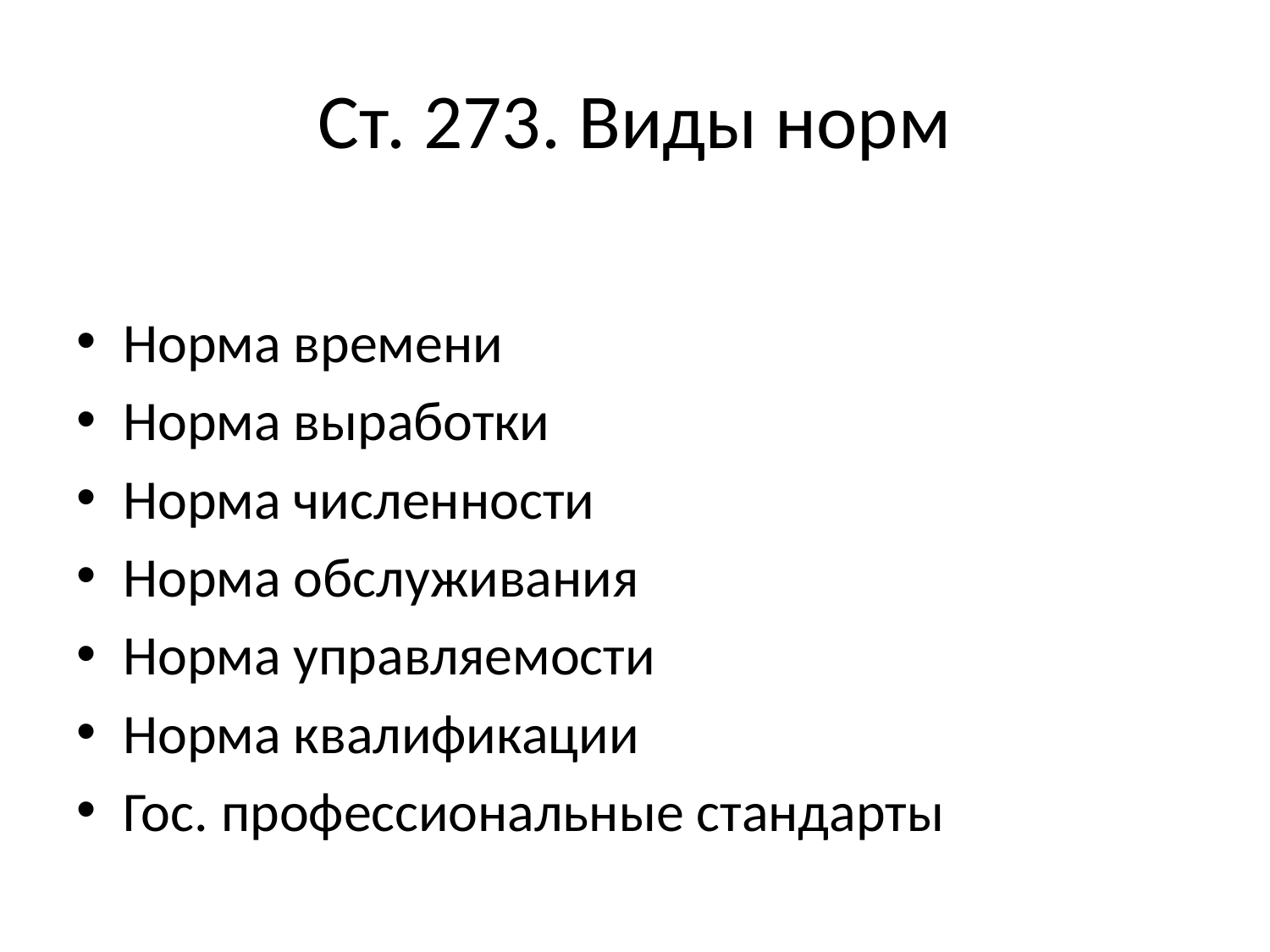

# Ст. 273. Виды норм

Норма времени
Норма выработки
Норма численности
Норма обслуживания
Норма управляемости
Норма квалификации
Гос. профессиональные стандарты